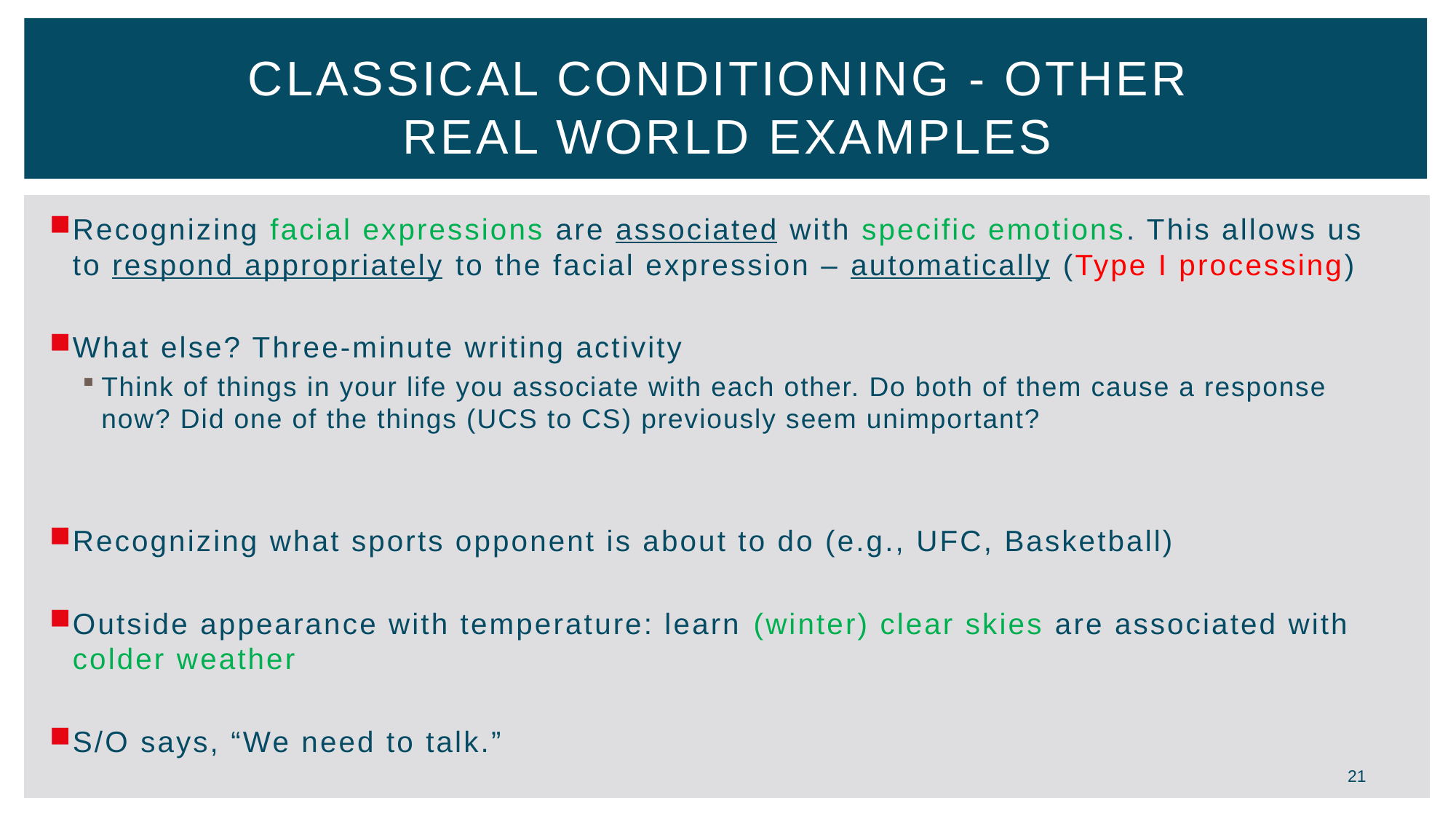

# Classical Conditioning - other Real world examples
Recognizing facial expressions are associated with specific emotions. This allows us to respond appropriately to the facial expression – automatically (Type I processing)

What else? Three-minute writing activity
Think of things in your life you associate with each other. Do both of them cause a response now? Did one of the things (UCS to CS) previously seem unimportant?

Recognizing what sports opponent is about to do (e.g., UFC, Basketball)

Outside appearance with temperature: learn (winter) clear skies are associated with colder weather

S/O says, “We need to talk.”

21